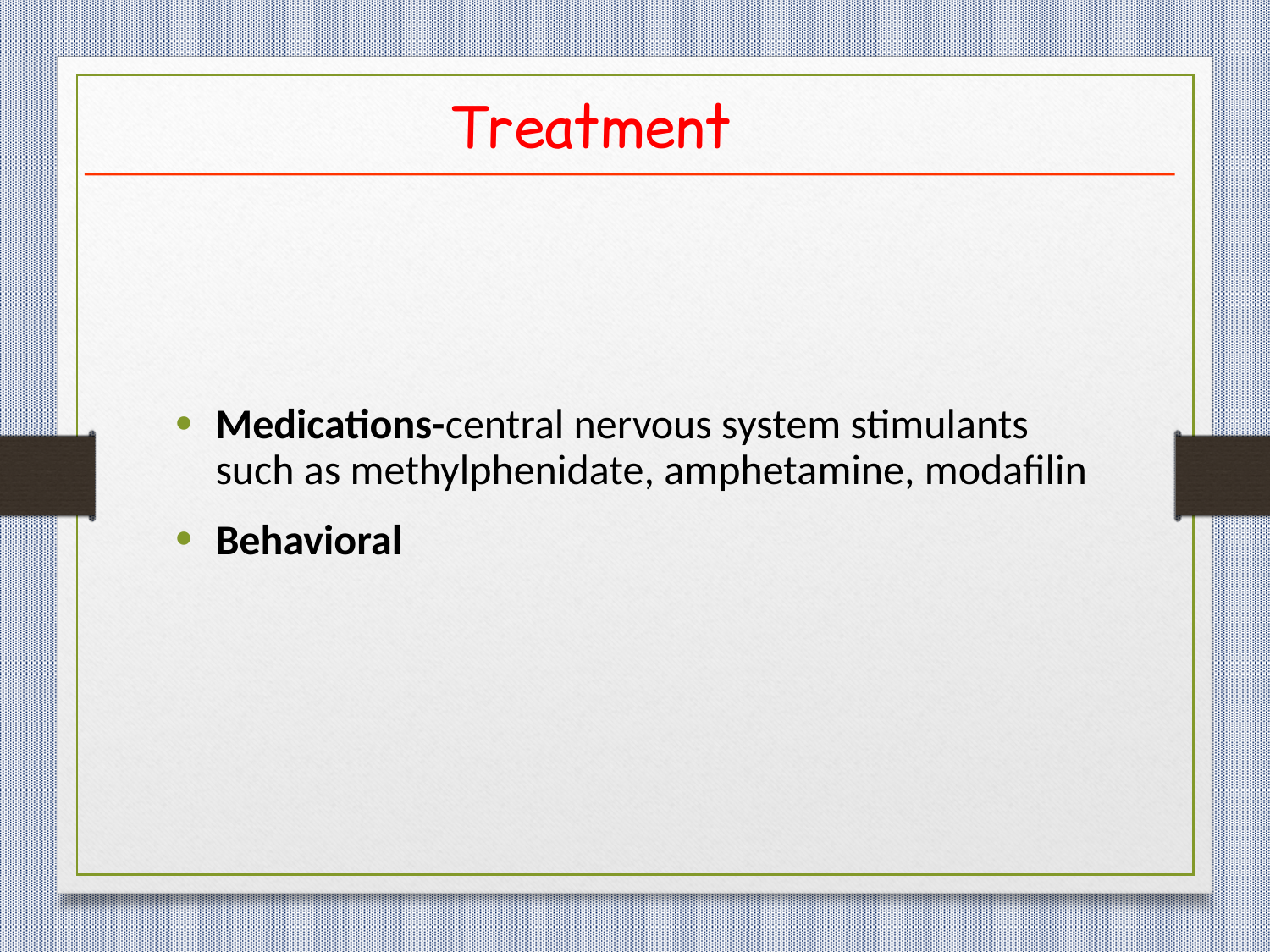

Treatment

Medications-central nervous system stimulants such as methylphenidate, amphetamine, modafilin
Behavioral